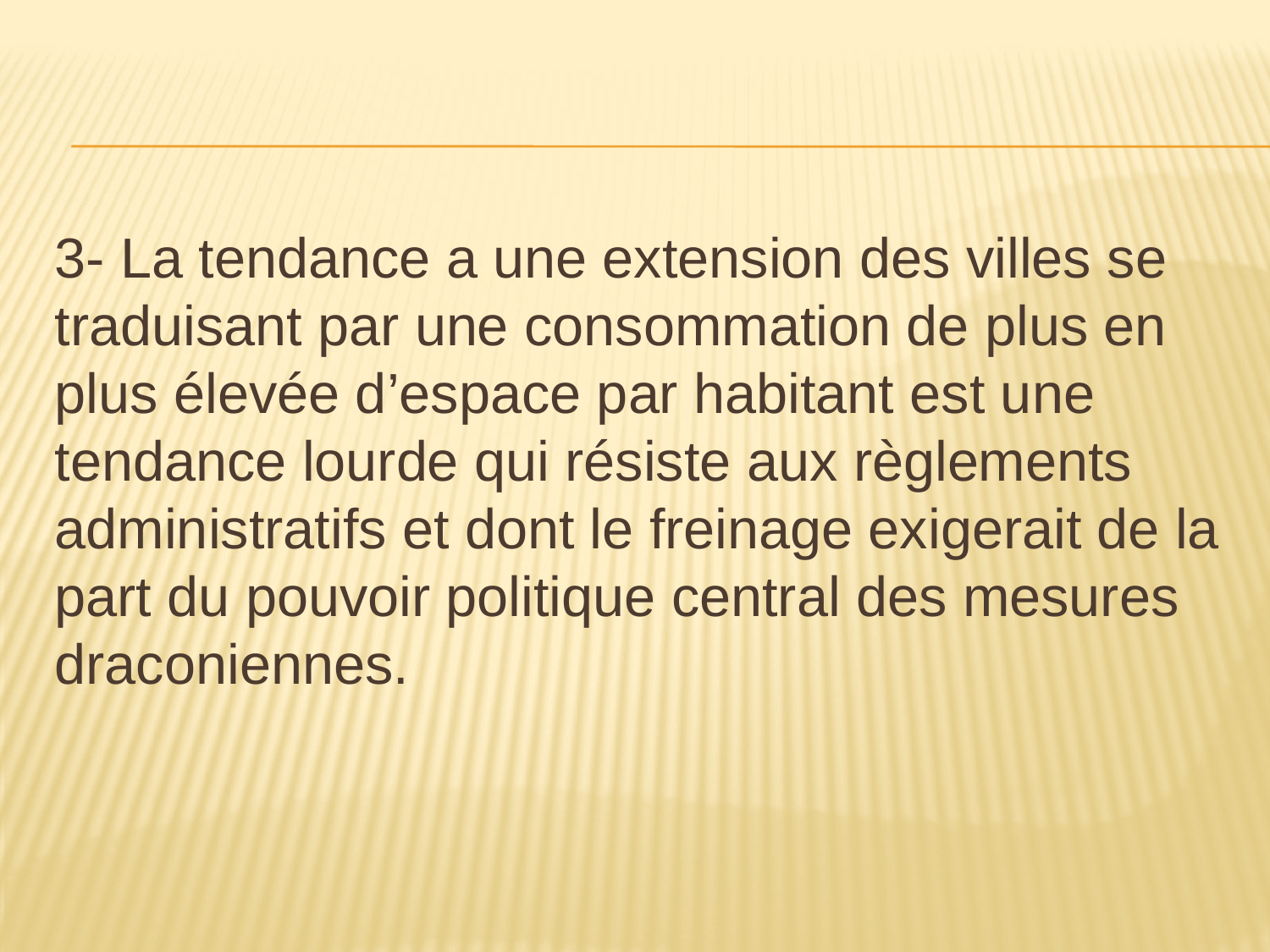

#
3- La tendance a une extension des villes se traduisant par une consommation de plus en plus élevée d’espace par habitant est une tendance lourde qui résiste aux règlements administratifs et dont le freinage exigerait de la part du pouvoir politique central des mesures draconiennes.